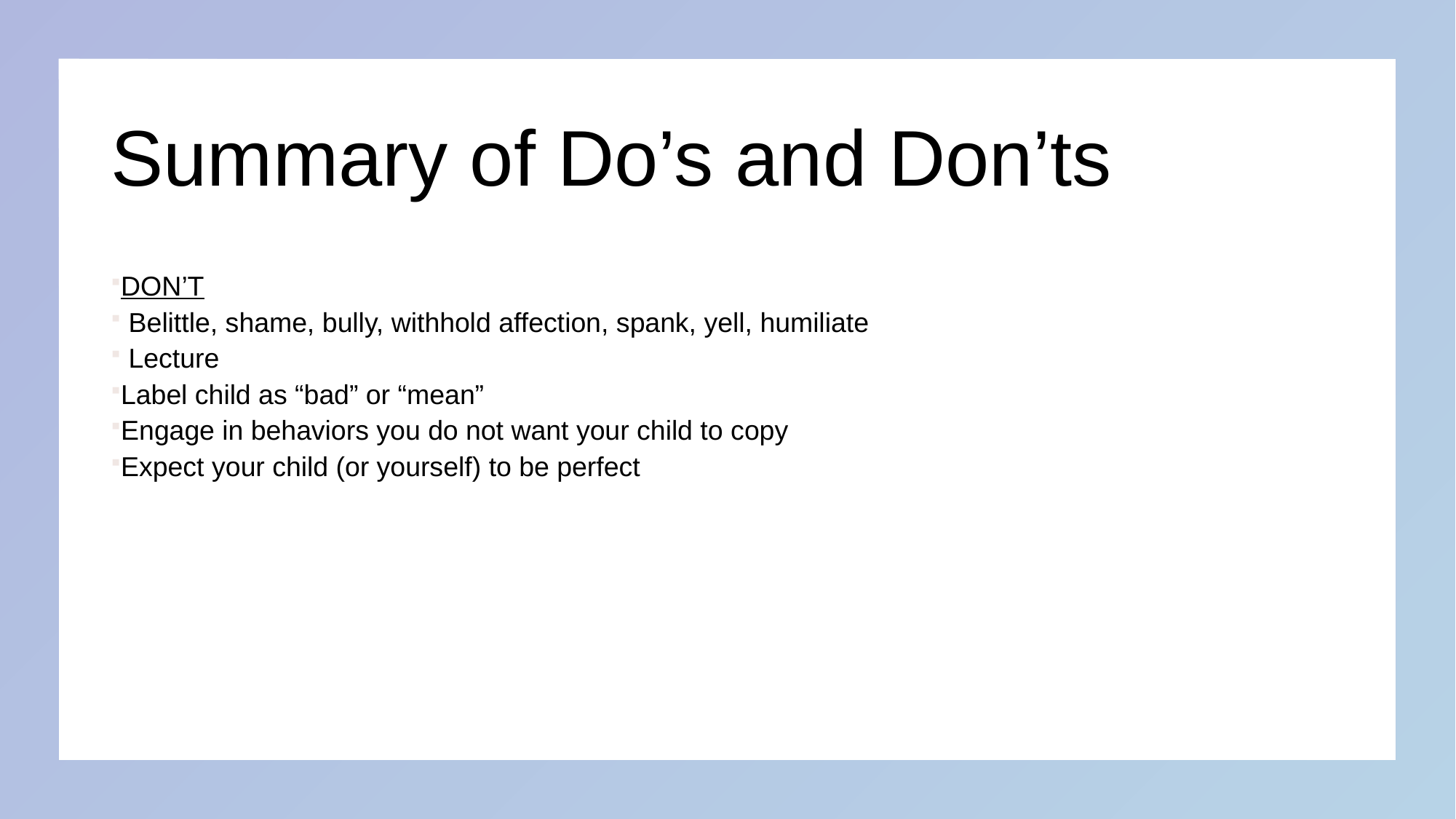

# Summary of Do’s and Don’ts
DON’T
 Belittle, shame, bully, withhold affection, spank, yell, humiliate
 Lecture
Label child as “bad” or “mean”
Engage in behaviors you do not want your child to copy
Expect your child (or yourself) to be perfect